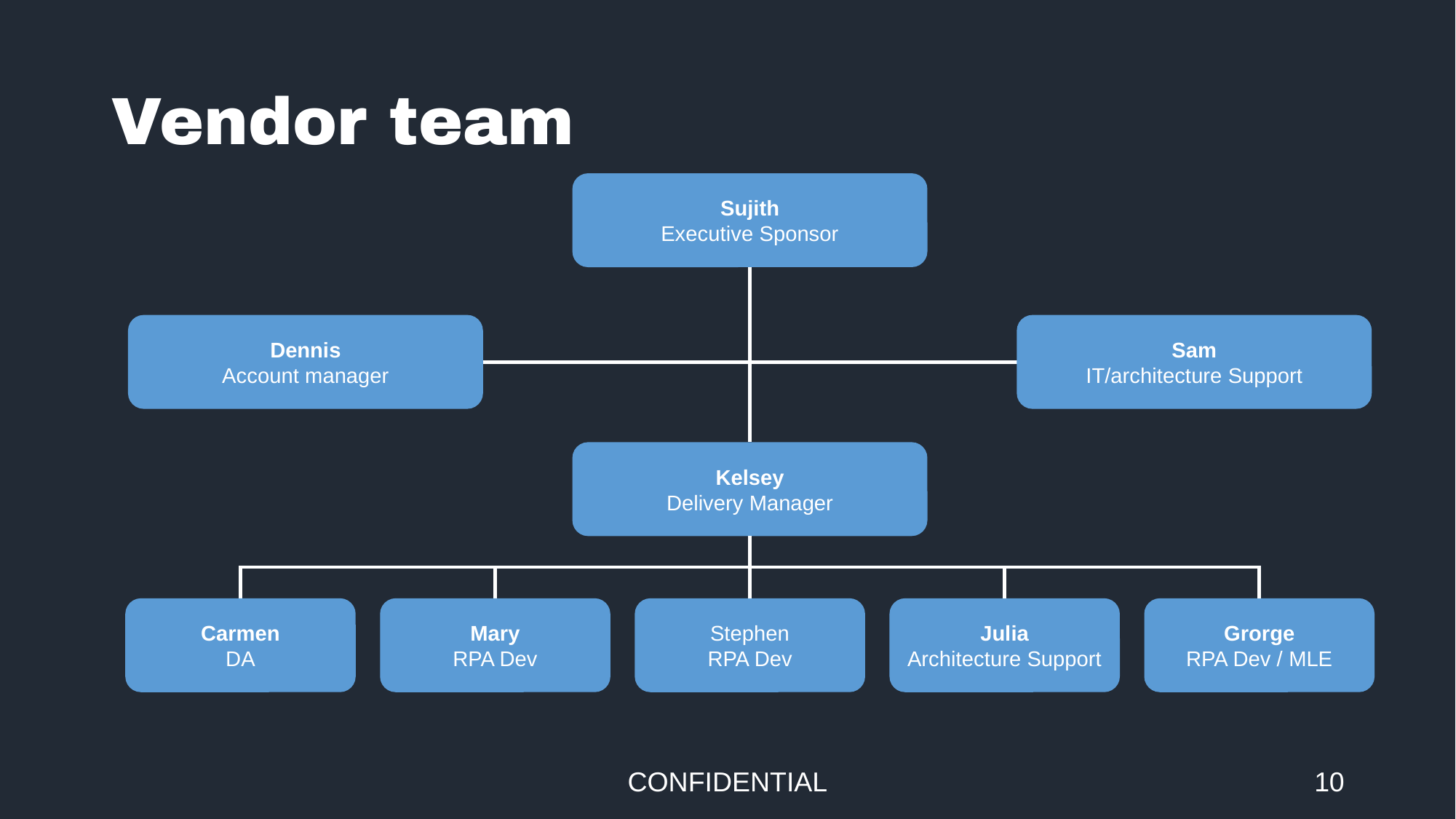

# Vendor team
Sujith
Executive Sponsor
Dennis
Account manager
Sam
IT/architecture Support
Kelsey
Delivery Manager
Carmen
DA
Mary
RPA Dev
Stephen
RPA Dev
Julia
Architecture Support
Grorge
RPA Dev / MLE
CONFIDENTIAL
10